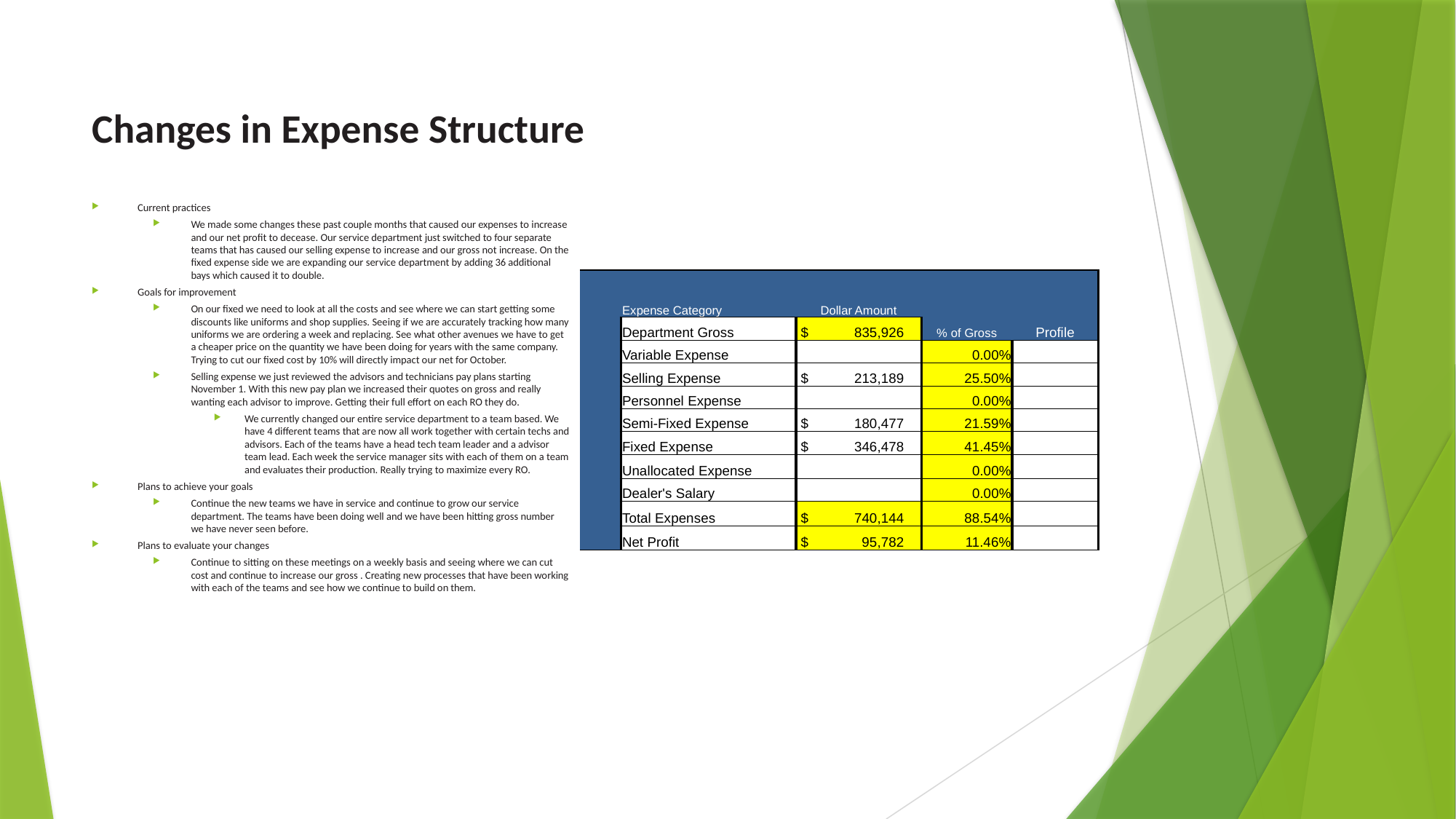

# Changes in Expense Structure

Current practices
We made some changes these past couple months that caused our expenses to increase and our net profit to decease. Our service department just switched to four separate teams that has caused our selling expense to increase and our gross not increase. On the fixed expense side we are expanding our service department by adding 36 additional bays which caused it to double.
Goals for improvement
On our fixed we need to look at all the costs and see where we can start getting some discounts like uniforms and shop supplies. Seeing if we are accurately tracking how many uniforms we are ordering a week and replacing. See what other avenues we have to get a cheaper price on the quantity we have been doing for years with the same company. Trying to cut our fixed cost by 10% will directly impact our net for October.
Selling expense we just reviewed the advisors and technicians pay plans starting November 1. With this new pay plan we increased their quotes on gross and really wanting each advisor to improve. Getting their full effort on each RO they do.
We currently changed our entire service department to a team based. We have 4 different teams that are now all work together with certain techs and advisors. Each of the teams have a head tech team leader and a advisor team lead. Each week the service manager sits with each of them on a team and evaluates their production. Really trying to maximize every RO.
Plans to achieve your goals
Continue the new teams we have in service and continue to grow our service department. The teams have been doing well and we have been hitting gross number we have never seen before.
Plans to evaluate your changes
Continue to sitting on these meetings on a weekly basis and seeing where we can cut cost and continue to increase our gross . Creating new processes that have been working with each of the teams and see how we continue to build on them.

|  | Expense Category | Dollar Amount |  |  |
| --- | --- | --- | --- | --- |
|  | Department Gross | $ 835,926 | % of Gross | Profile |
|  | Variable Expense |  | 0.00% |  |
|  | Selling Expense | $ 213,189 | 25.50% |  |
|  | Personnel Expense |  | 0.00% |  |
|  | Semi-Fixed Expense | $ 180,477 | 21.59% |  |
|  | Fixed Expense | $ 346,478 | 41.45% |  |
|  | Unallocated Expense |  | 0.00% |  |
|  | Dealer's Salary |  | 0.00% |  |
|  | Total Expenses | $ 740,144 | 88.54% |  |
|  | Net Profit | $ 95,782 | 11.46% |  |